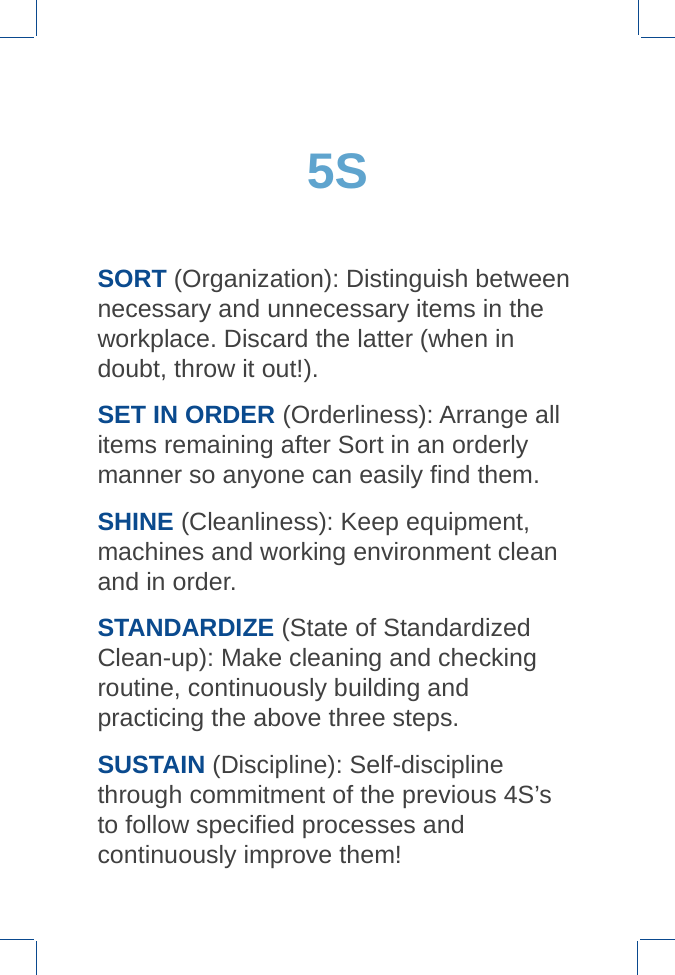

# 5S
SORT (Organization): Distinguish between necessary and unnecessary items in the workplace. Discard the latter (when in doubt, throw it out!).
SET IN ORDER (Orderliness): Arrange all items remaining after Sort in an orderly manner so anyone can easily find them.
SHINE (Cleanliness): Keep equipment, machines and working environment clean and in order.
STANDARDIZE (State of Standardized Clean-up): Make cleaning and checking routine, continuously building and practicing the above three steps.
SUSTAIN (Discipline): Self-discipline through commitment of the previous 4S’s to follow specified processes and continuously improve them!